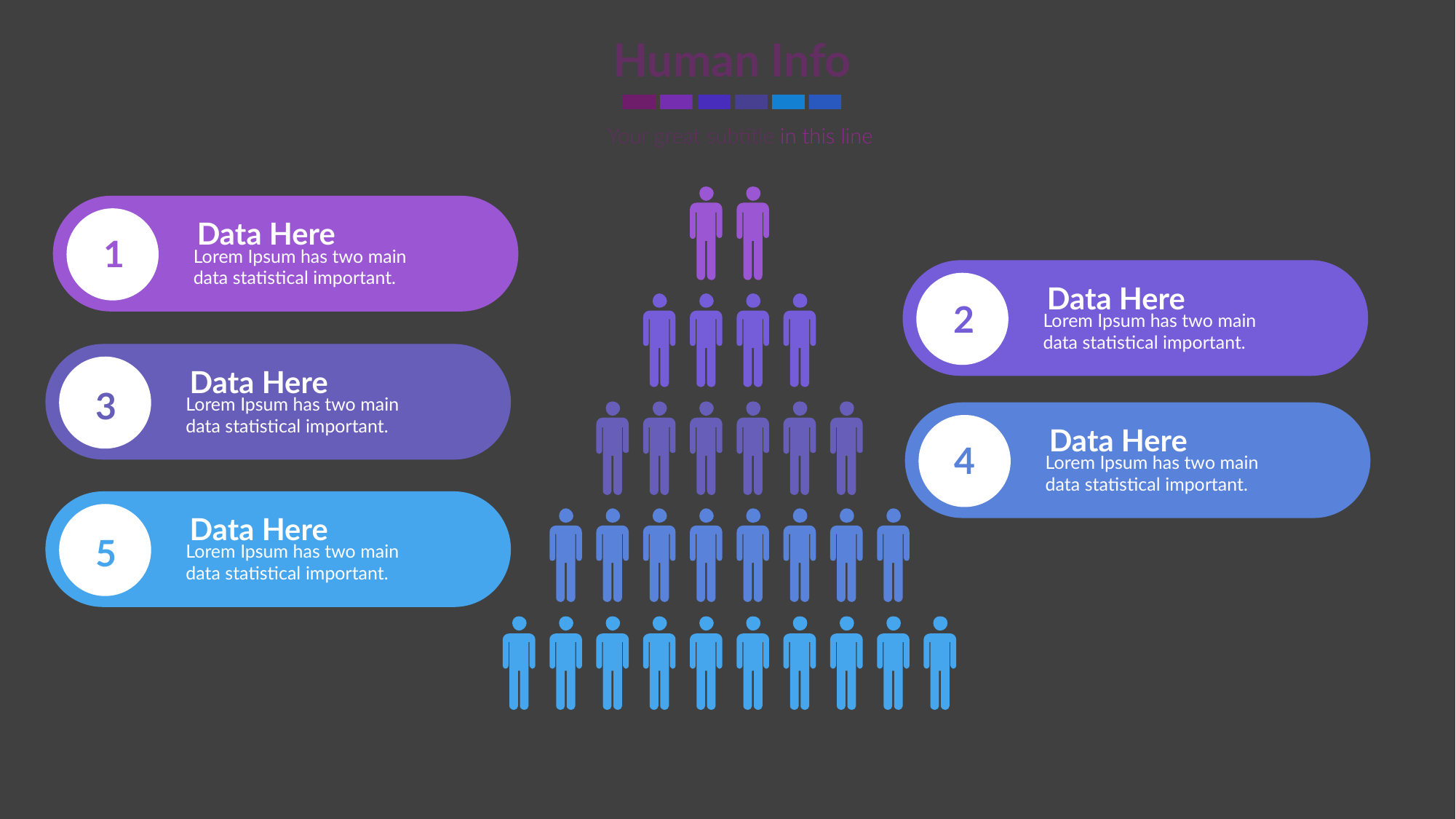

Human Info
Your great subtitle in this line

Data Here
1
Lorem Ipsum has two main data statistical important.

Data Here
2
Lorem Ipsum has two main data statistical important.

Data Here
3
Lorem Ipsum has two main data statistical important.

Data Here
4
Lorem Ipsum has two main data statistical important.

Data Here
5
Lorem Ipsum has two main data statistical important.